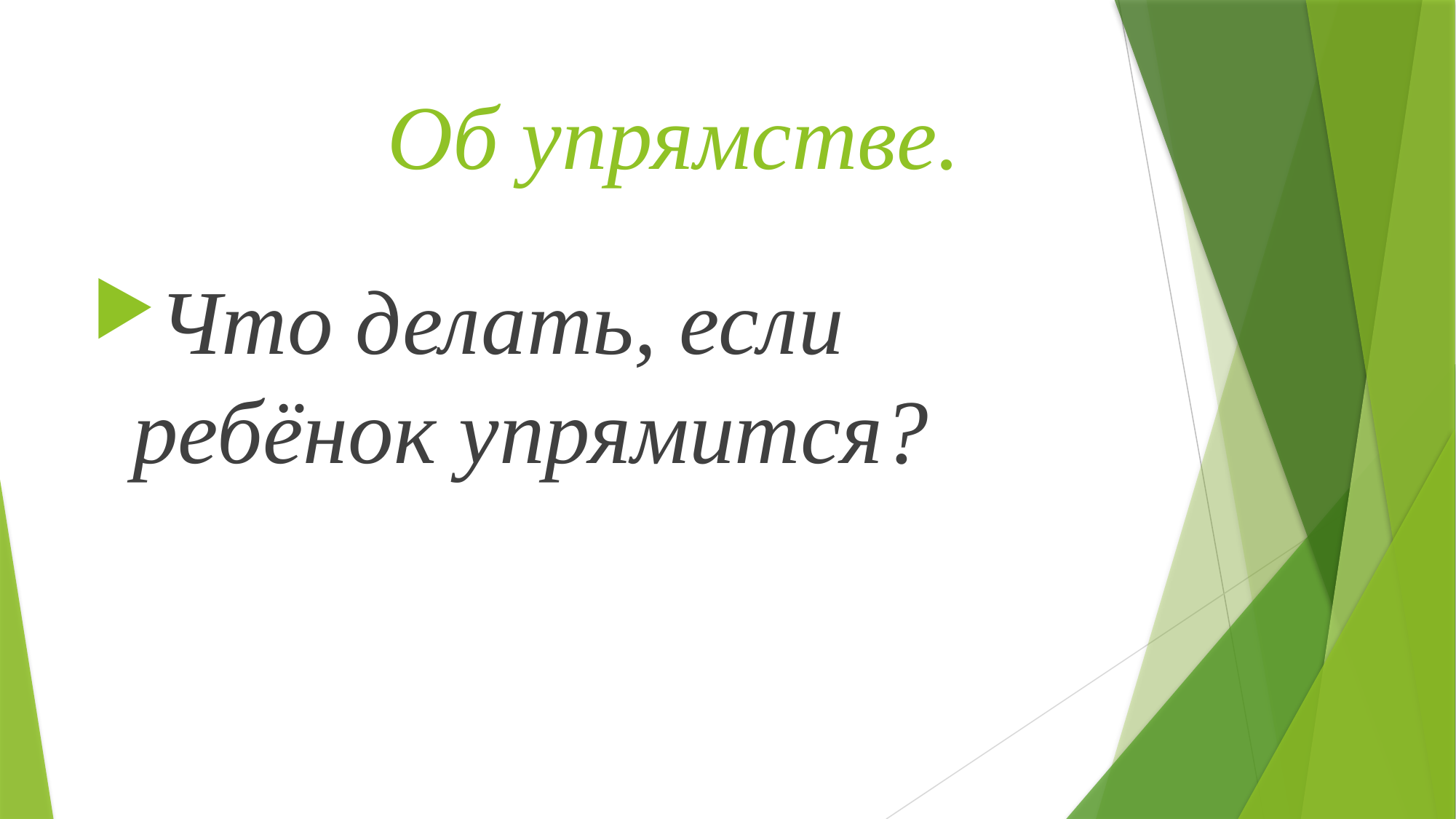

# Об упрямстве.
Что делать, если ребёнок упрямится?